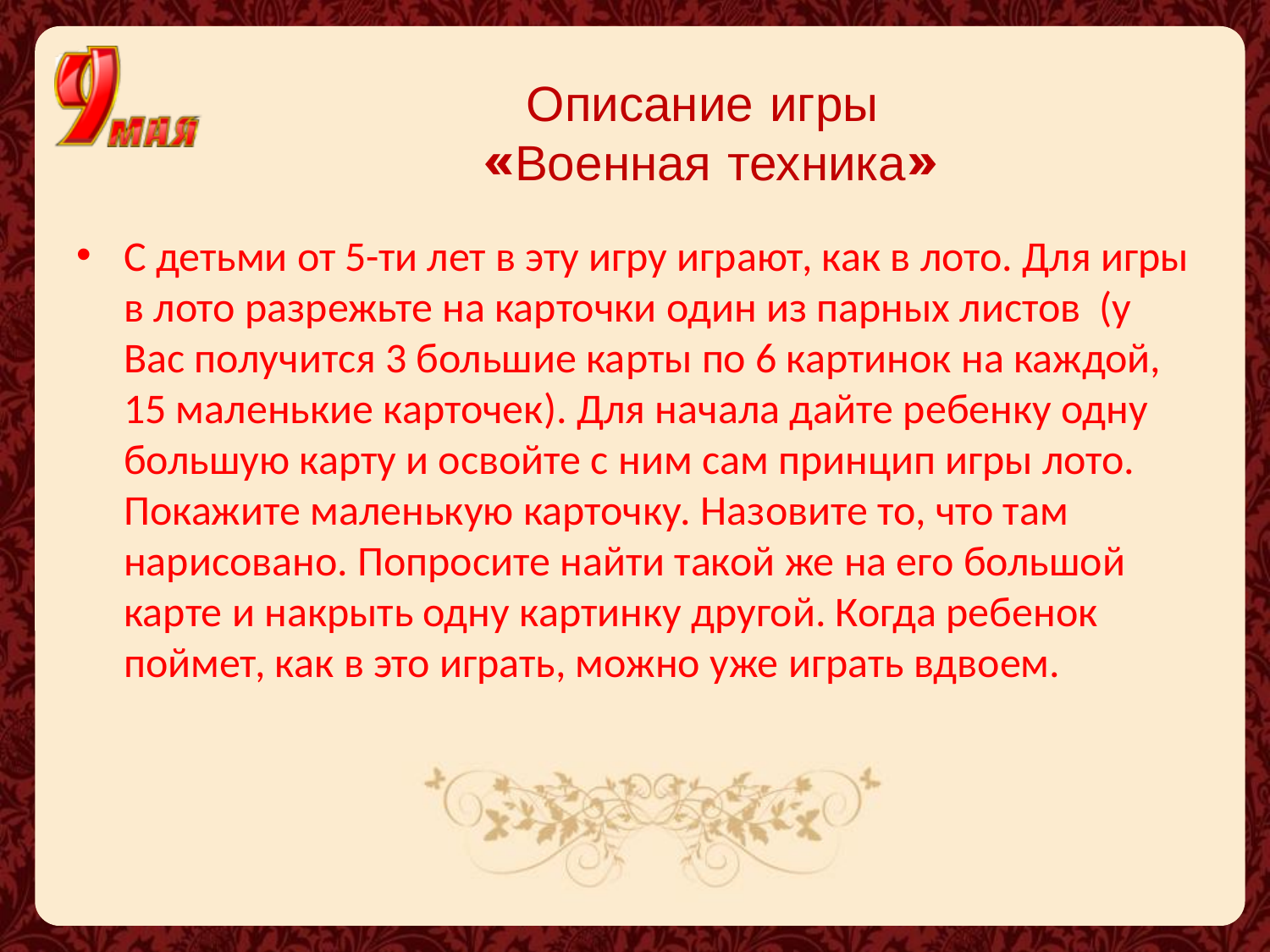

# Описание игры «Военная техника»
С детьми от 5-ти лет в эту игру играют, как в лото. Для игры в лото разрежьте на карточки один из парных листов  (у Вас получится 3 большие карты по 6 картинок на каждой, 15 маленькие карточек). Для начала дайте ребенку одну большую карту и освойте с ним сам принцип игры лото. Покажите маленькую карточку. Назовите то, что там нарисовано. Попросите найти такой же на его большой карте и накрыть одну картинку другой. Когда ребенок поймет, как в это играть, можно уже играть вдвоем.